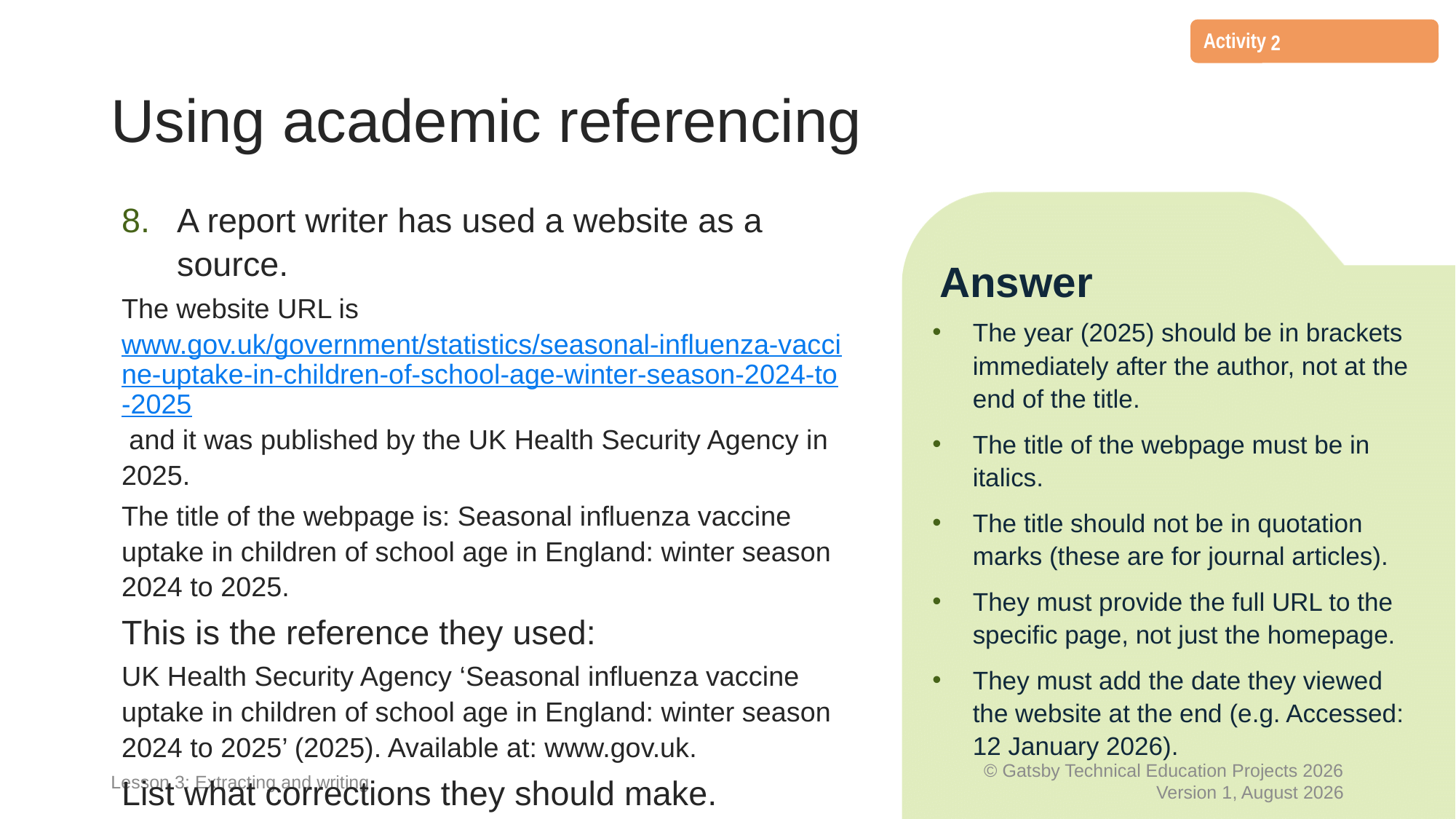

2
# Using academic referencing
A report writer has used a website as a source.
The website URL is www.gov.uk/government/statistics/seasonal-influenza-vaccine-uptake-in-children-of-school-age-winter-season-2024-to-2025 and it was published by the UK Health Security Agency in 2025.
The title of the webpage is: Seasonal influenza vaccine uptake in children of school age in England: winter season 2024 to 2025.
This is the reference they used:
UK Health Security Agency ‘Seasonal influenza vaccine uptake in children of school age in England: winter season 2024 to 2025’ (2025). Available at: www.gov.uk.
List what corrections they should make.
Answer
The year (2025) should be in brackets immediately after the author, not at the end of the title.
The title of the webpage must be in italics.
The title should not be in quotation marks (these are for journal articles).
They must provide the full URL to the specific page, not just the homepage.
They must add the date they viewed the website at the end (e.g. Accessed: 12 January 2026).
Lesson 3: Extracting and writing